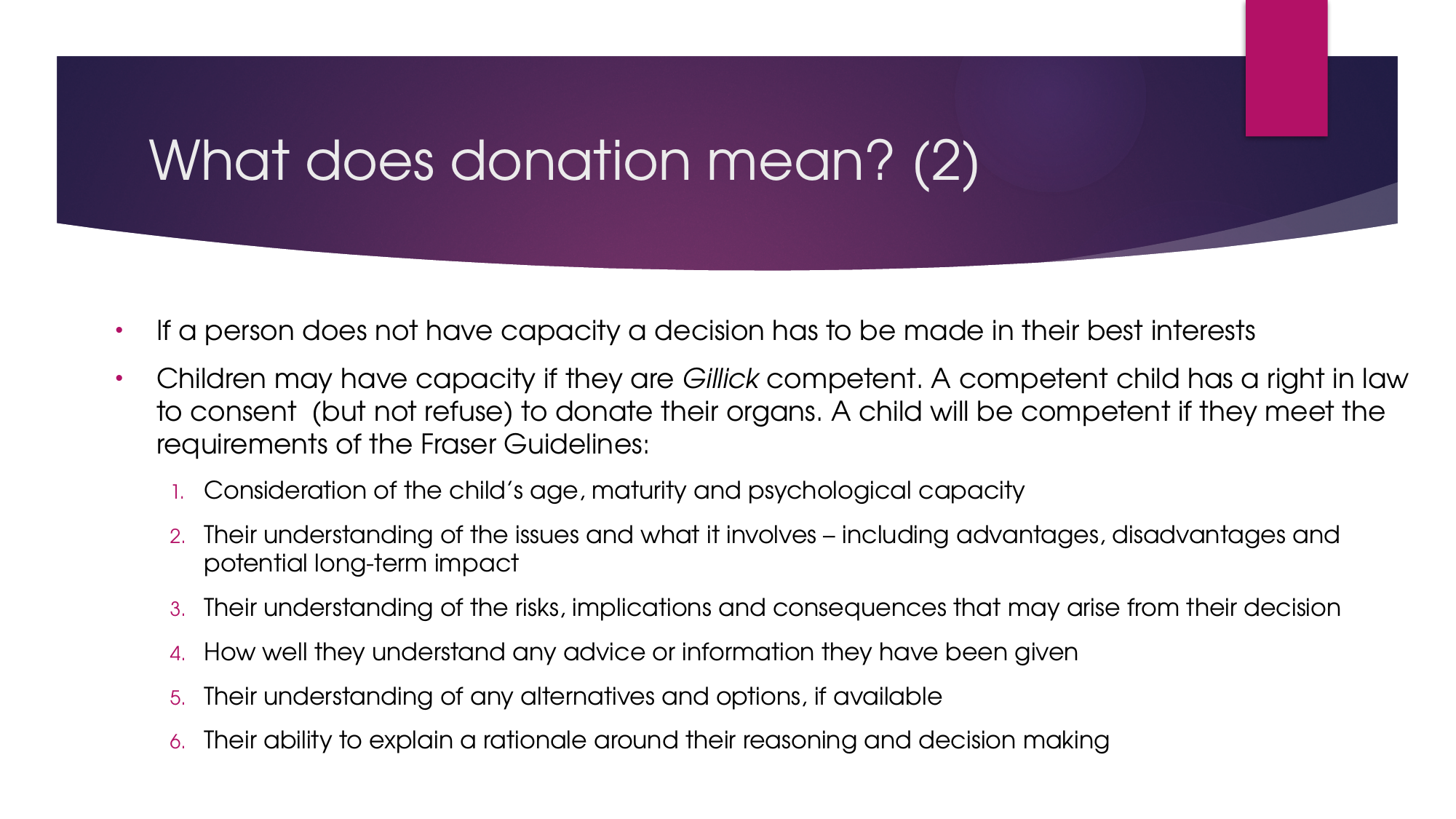

# What does donation mean? (2)
If a person does not have capacity a decision has to be made in their best interests
Children may have capacity if they are Gillick competent. A competent child has a right in law to consent  (but not refuse) to donate their organs. A child will be competent if they meet the requirements of the Fraser Guidelines:
Consideration of the child’s age, maturity and psychological capacity
Their understanding of the issues and what it involves – including advantages, disadvantages and potential long-term impact
Their understanding of the risks, implications and consequences that may arise from their decision
How well they understand any advice or information they have been given
Their understanding of any alternatives and options, if available
Their ability to explain a rationale around their reasoning and decision making